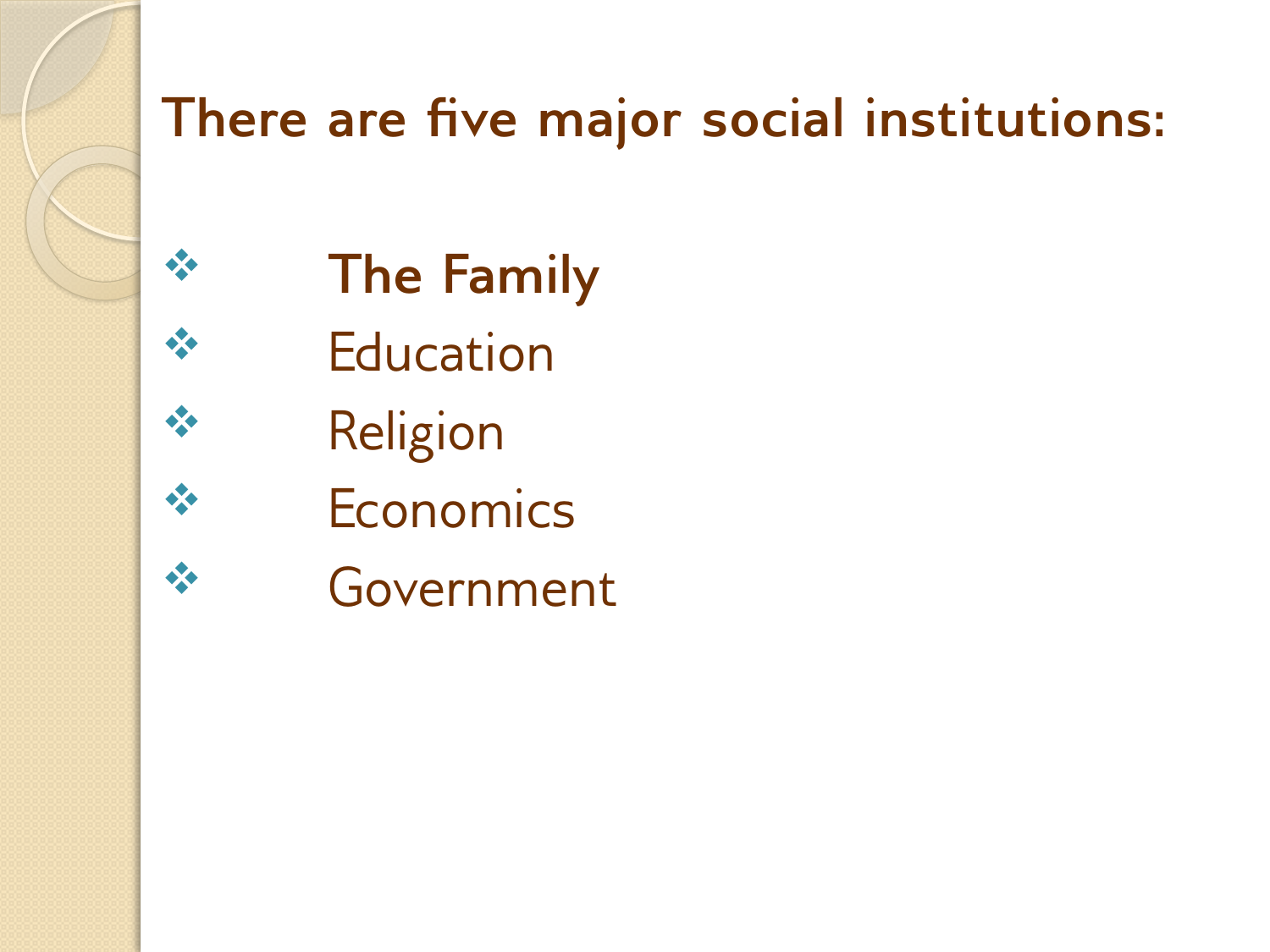

There are five major social institutions:

	The Family
 	Education
 	Religion
 	Economics
 	Government